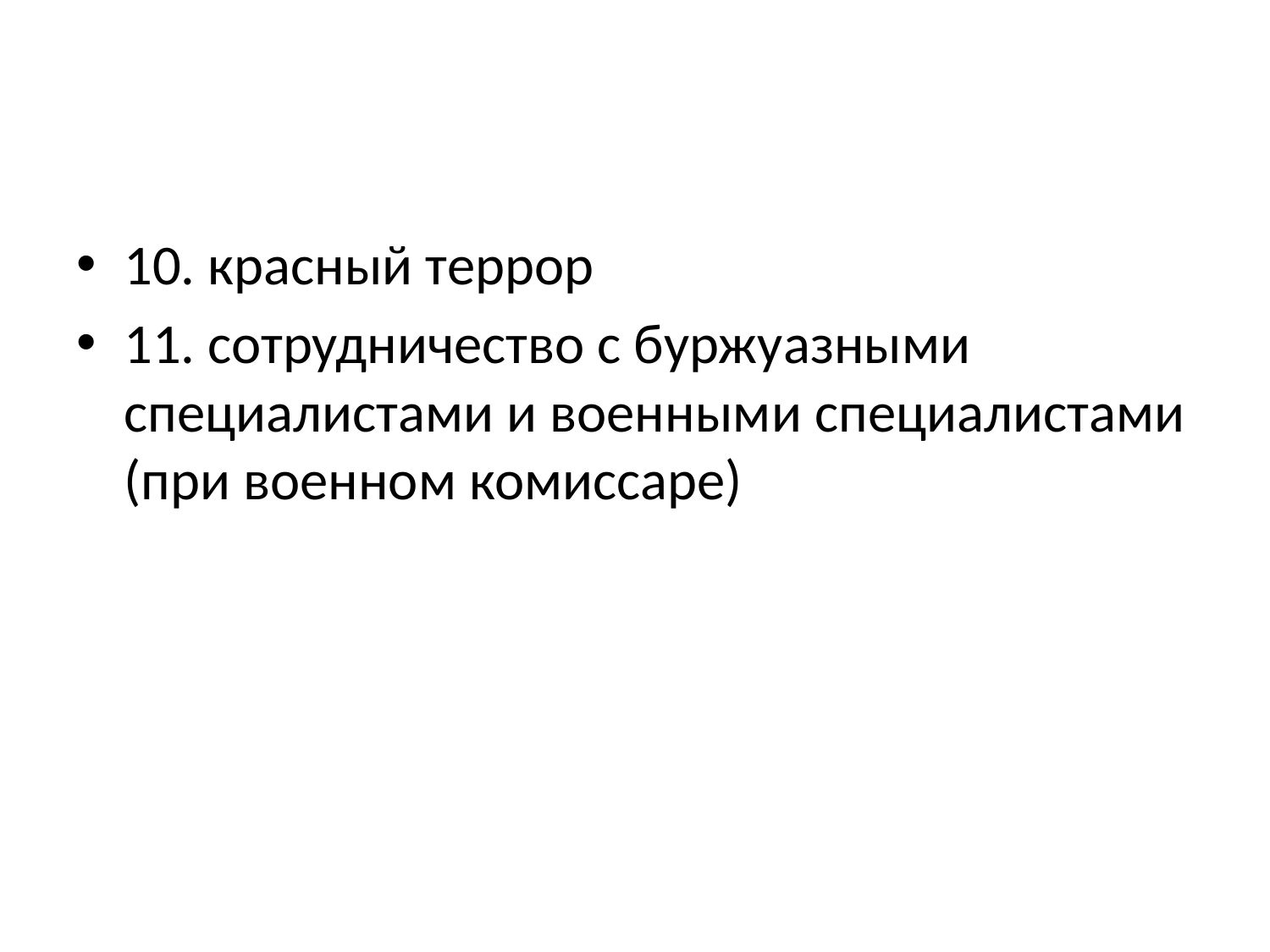

#
10. красный террор
11. сотрудничество с буржуазными специалистами и военными специалистами (при военном комиссаре)